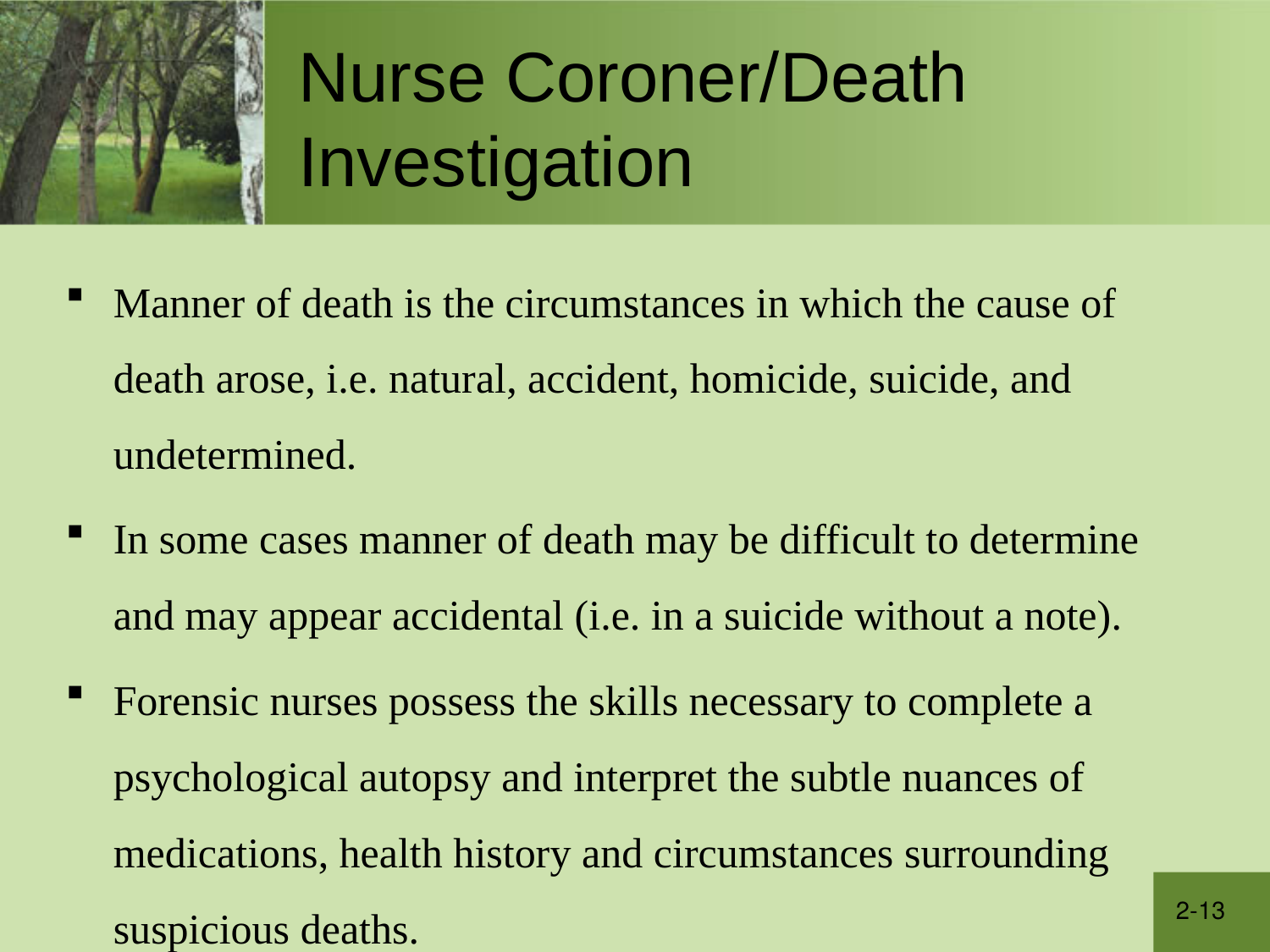

# Nurse Coroner/Death Investigation
Manner of death is the circumstances in which the cause of death arose, i.e. natural, accident, homicide, suicide, and undetermined.
In some cases manner of death may be difficult to determine and may appear accidental (i.e. in a suicide without a note).
Forensic nurses possess the skills necessary to complete a psychological autopsy and interpret the subtle nuances of medications, health history and circumstances surrounding suspicious deaths.
2-13